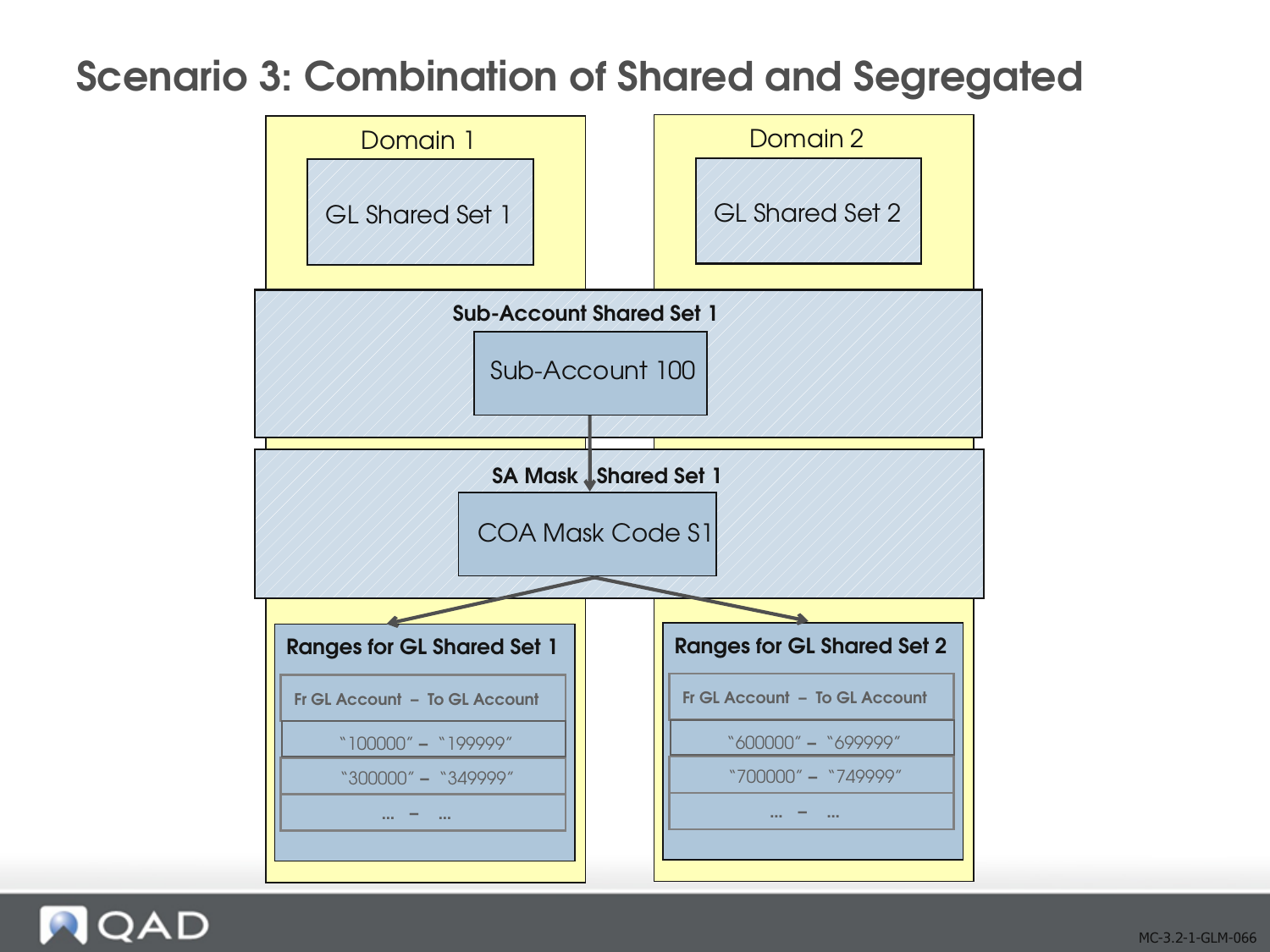

# Scenario 3: Combination of Shared and Segregated

Domain 2
Domain 1

GL Shared Set 2

GL Shared Set 1

Sub-Account Shared Set 1
Sub-Account 100

Sub-Account 100

     SA Mask   Shared Set 1

COA Mask Code S1

Ranges for GL Shared Set 2
Ranges for GL Shared Set 1

Fr GL Account  –  To GL Account
Fr GL Account  –  To GL Account

“600000” –  “699999”
“100000” –  “199999”

“700000” –  “749999”
“300000” –  “349999”

…   –    …
…   –    …
MC-3.2-1-GLM-066
Scenario 3: Separate GL shared sets, shared Sub-Account and Sub-Account Mask shared sets